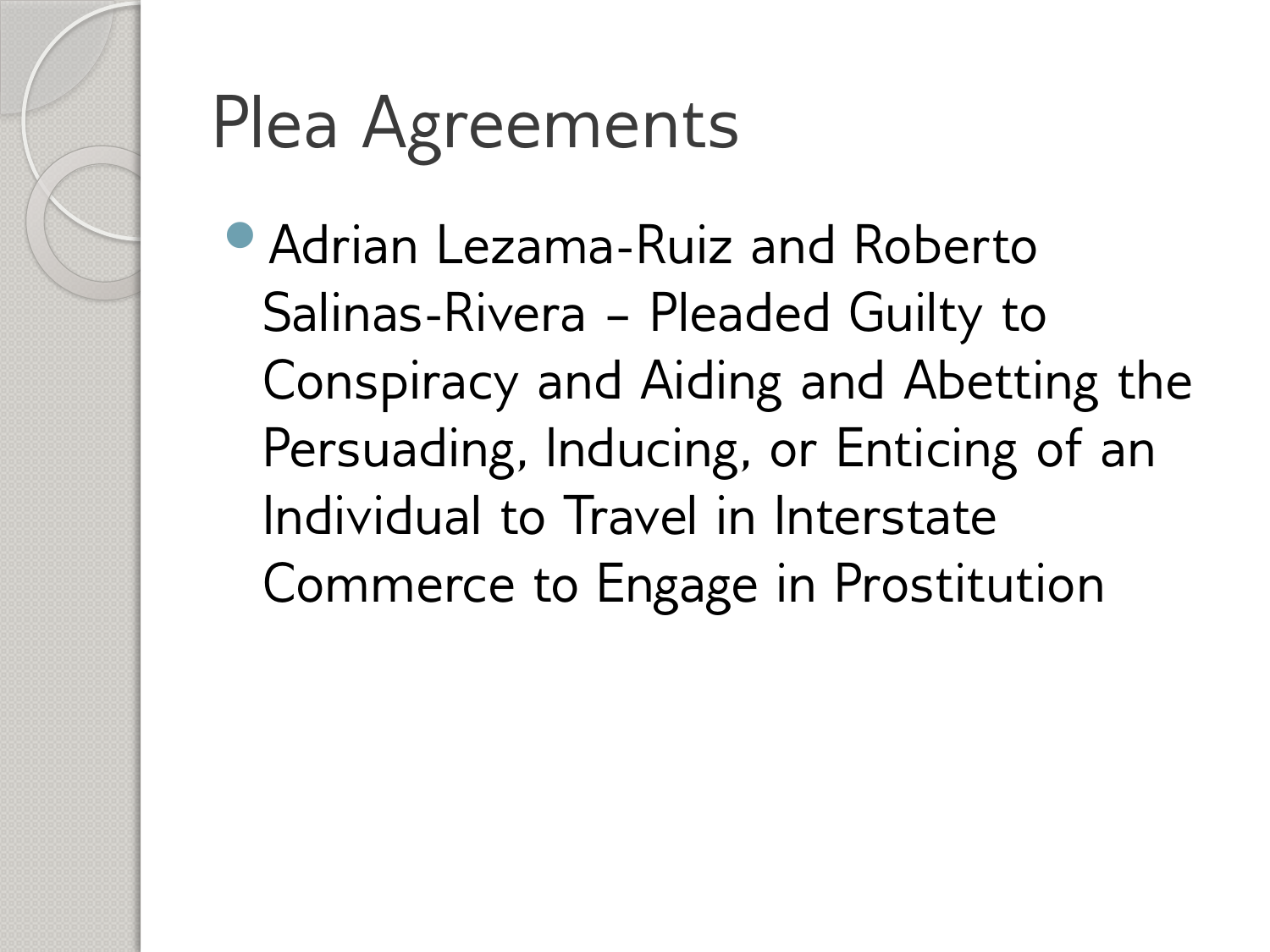

# Plea Agreements
Adrian Lezama-Ruiz and Roberto Salinas-Rivera – Pleaded Guilty to  Conspiracy and Aiding and Abetting the Persuading, Inducing, or Enticing of an Individual to Travel in Interstate Commerce to Engage in Prostitution